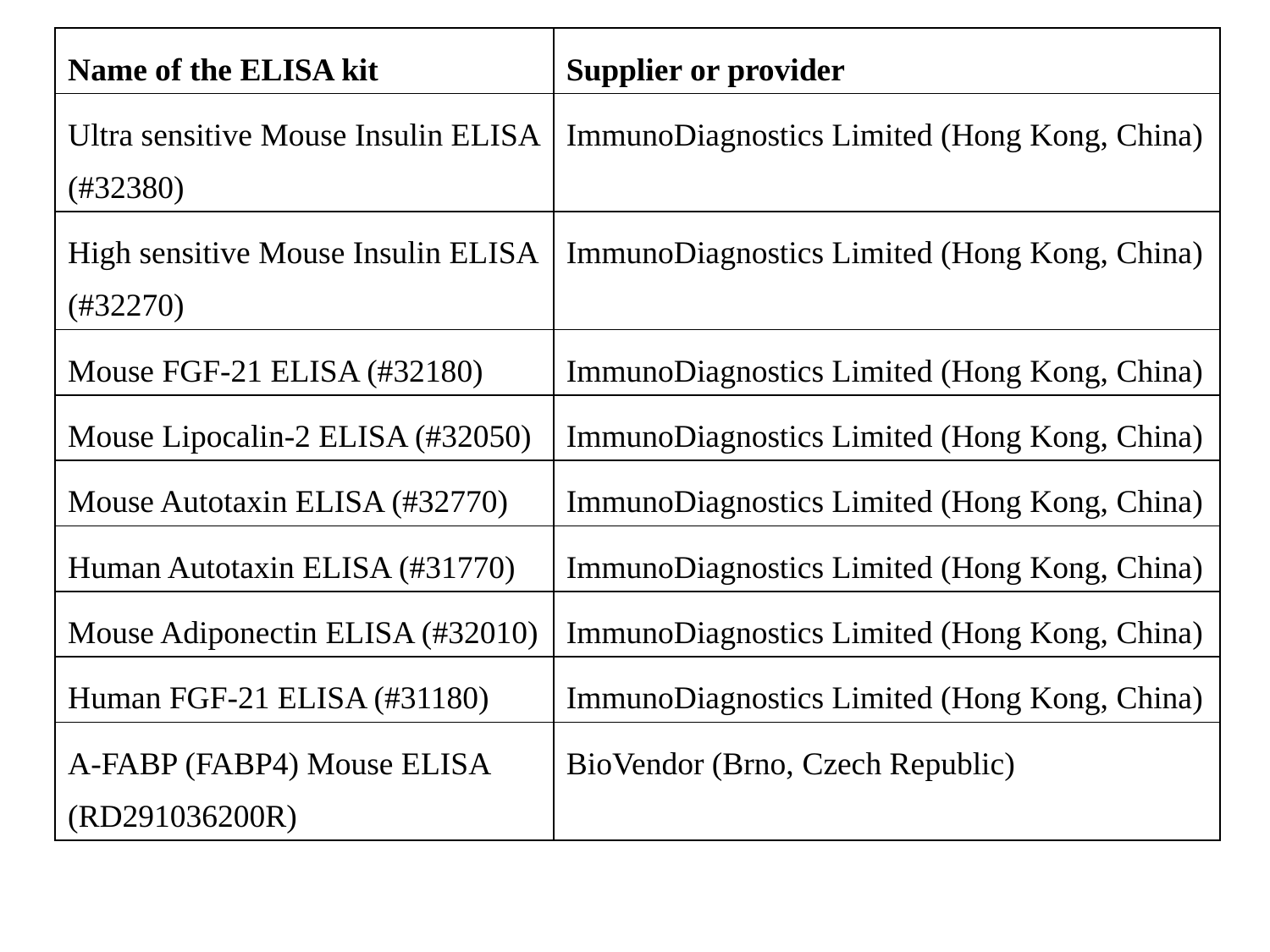

| Name of the ELISA kit | Supplier or provider |
| --- | --- |
| Ultra sensitive Mouse Insulin ELISA (#32380) | ImmunoDiagnostics Limited (Hong Kong, China) |
| High sensitive Mouse Insulin ELISA (#32270) | ImmunoDiagnostics Limited (Hong Kong, China) |
| Mouse FGF-21 ELISA (#32180) | ImmunoDiagnostics Limited (Hong Kong, China) |
| Mouse Lipocalin-2 ELISA (#32050) | ImmunoDiagnostics Limited (Hong Kong, China) |
| Mouse Autotaxin ELISA (#32770) | ImmunoDiagnostics Limited (Hong Kong, China) |
| Human Autotaxin ELISA (#31770) | ImmunoDiagnostics Limited (Hong Kong, China) |
| Mouse Adiponectin ELISA (#32010) | ImmunoDiagnostics Limited (Hong Kong, China) |
| Human FGF-21 ELISA (#31180) | ImmunoDiagnostics Limited (Hong Kong, China) |
| A-FABP (FABP4) Mouse ELISA (RD291036200R) | BioVendor (Brno, Czech Republic) |